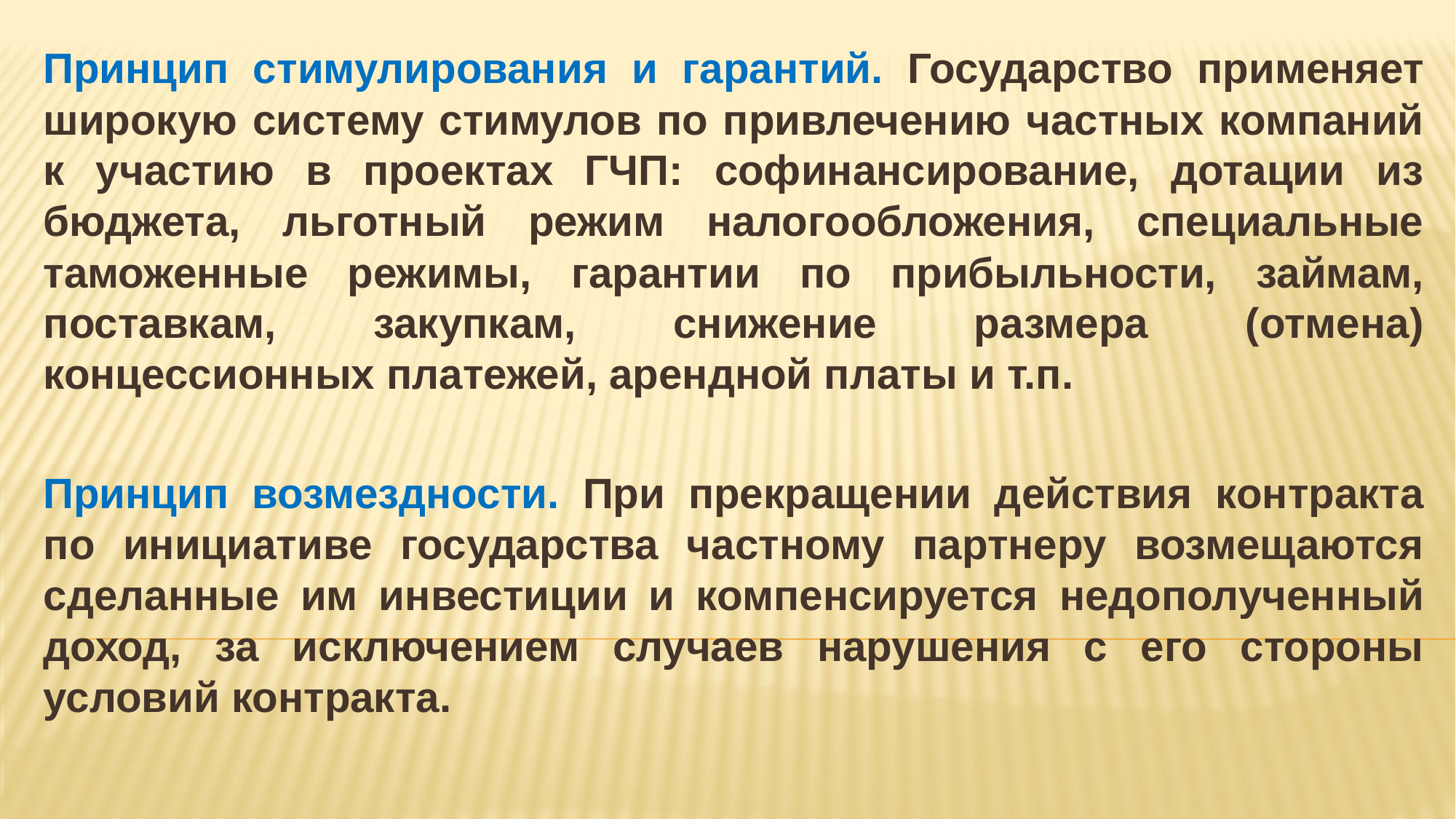

Принцип стимулирования и гарантий. Государство применяет широкую систему стимулов по привлечению частных компаний к участию в проектах ГЧП: софинансирование, дотации из бюджета, льготный режим налогообложения, специальные таможенные режимы, гарантии по прибыльности, займам, поставкам, закупкам, снижение размера (отмена) концессионных платежей, арендной платы и т.п.

Принцип возмездности. При прекращении действия контракта по инициативе государства частному партнеру возмещаются сделанные им инвестиции и компенсируется недополученный доход, за исключением случаев нарушения с его стороны условий контракта.